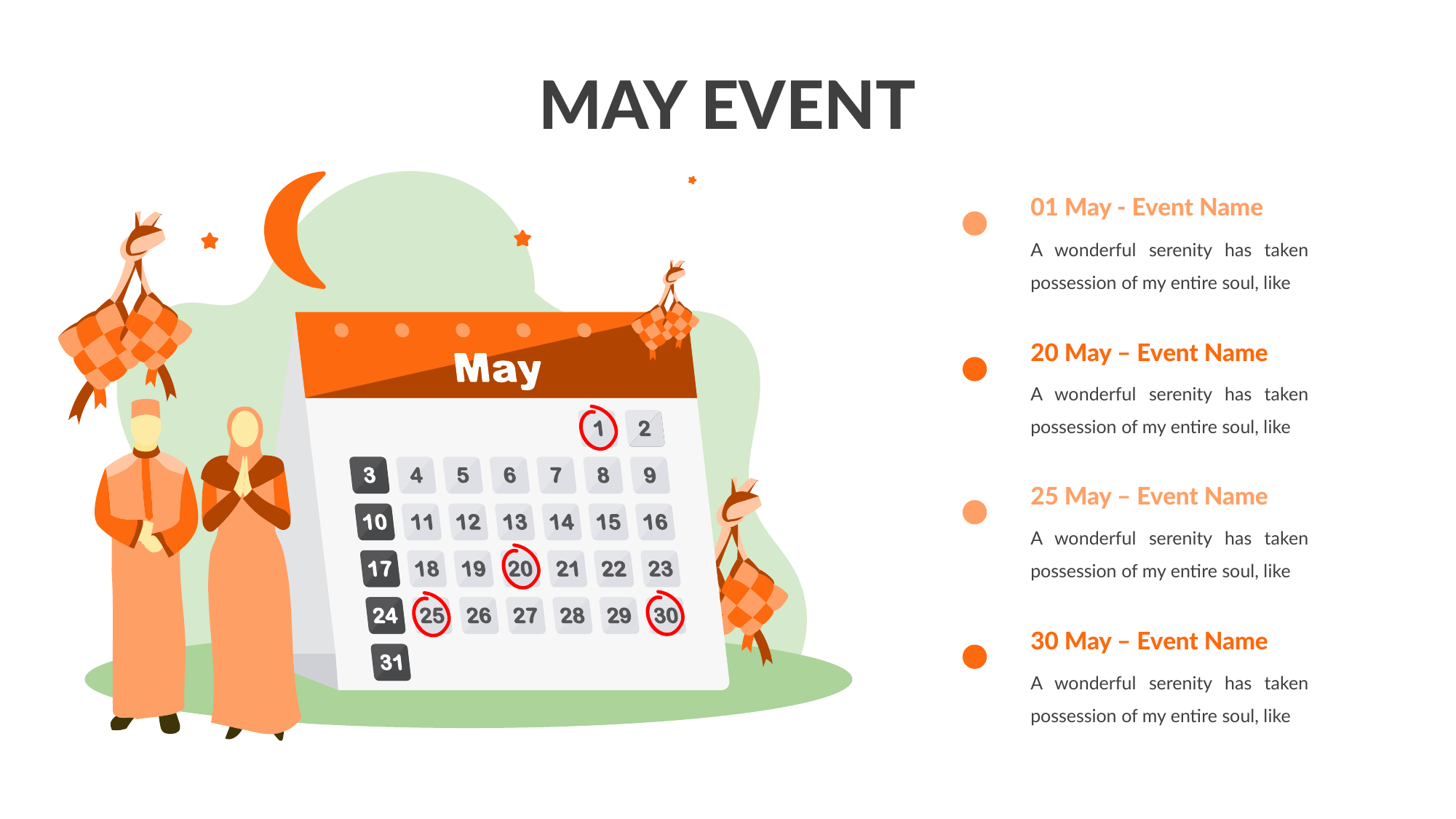

# MAY EVENT

01 May - Event Name

A wonderful serenity has taken possession of my entire soul, like
20 May – Event Name

A wonderful serenity has taken possession of my entire soul, like

25 May – Event Name

A wonderful serenity has taken possession of my entire soul, like

30 May – Event Name

A wonderful serenity has taken possession of my entire soul, like